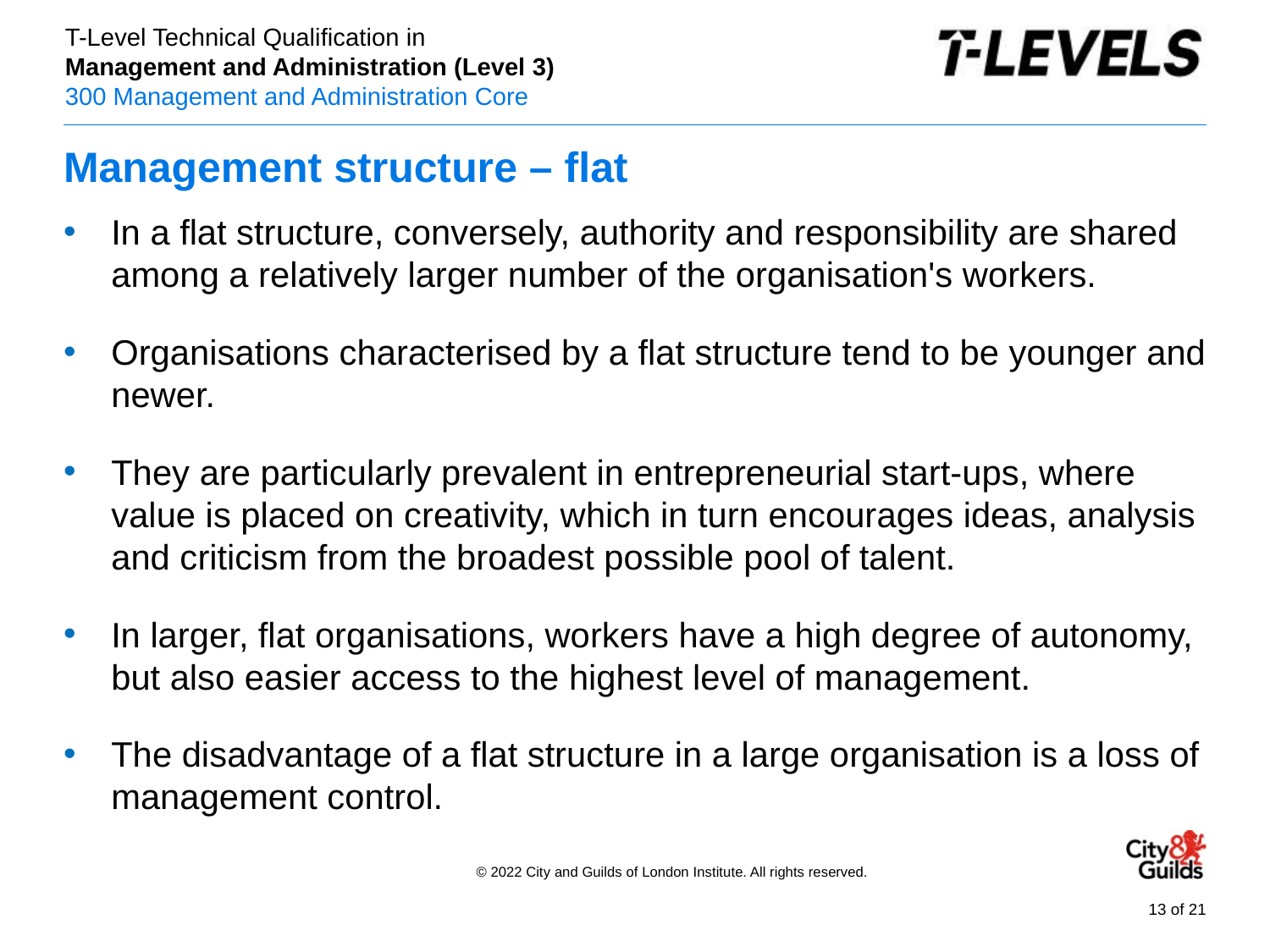

# Management structure – flat
In a flat structure, conversely, authority and responsibility are shared among a relatively larger number of the organisation's workers.
Organisations characterised by a flat structure tend to be younger and newer.
They are particularly prevalent in entrepreneurial start-ups, where value is placed on creativity, which in turn encourages ideas, analysis and criticism from the broadest possible pool of talent.
In larger, flat organisations, workers have a high degree of autonomy, but also easier access to the highest level of management.
The disadvantage of a flat structure in a large organisation is a loss of management control.